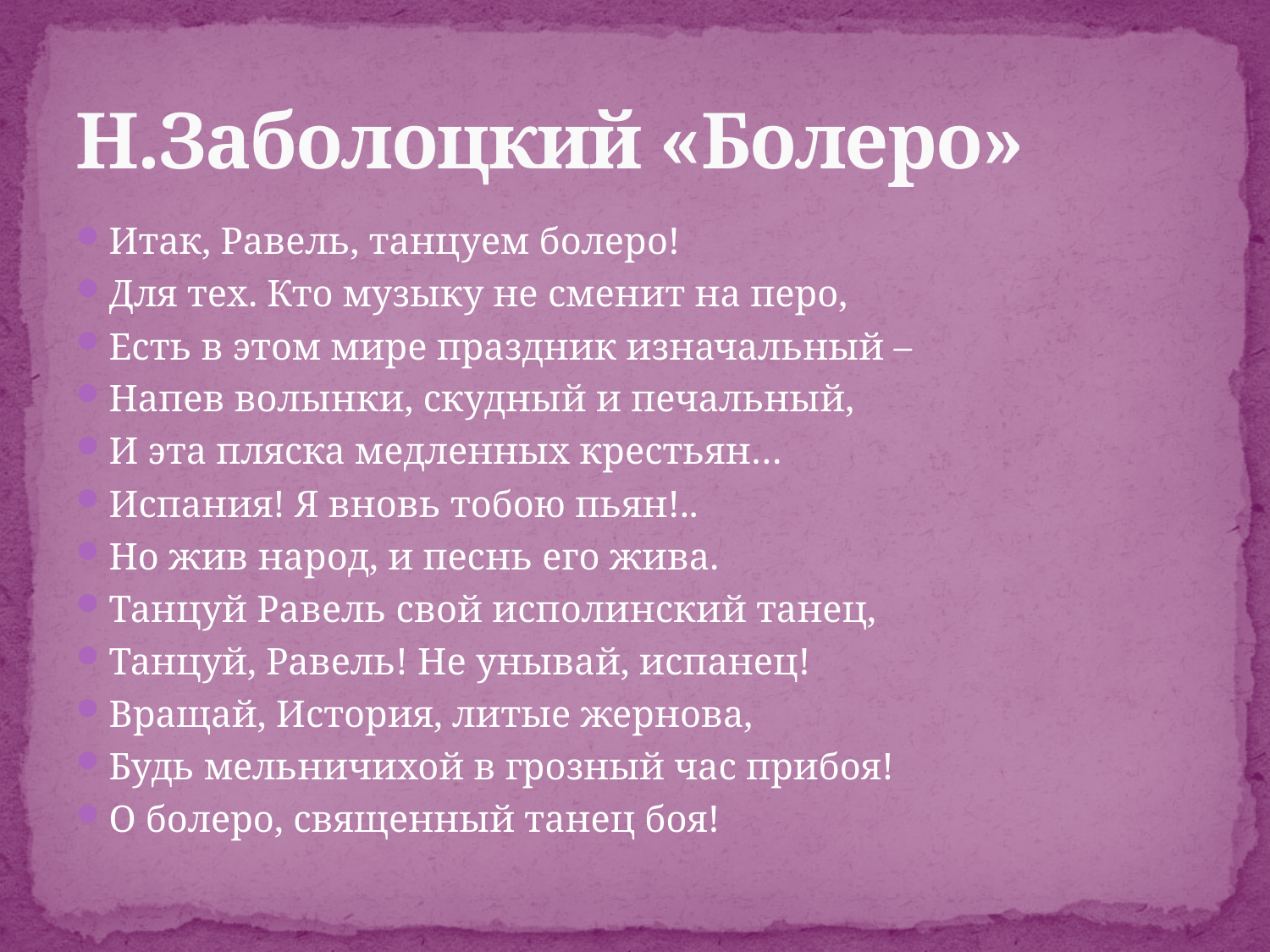

# Н.Заболоцкий «Болеро»
Итак, Равель, танцуем болеро!
Для тех. Кто музыку не сменит на перо,
Есть в этом мире праздник изначальный –
Напев волынки, скудный и печальный,
И эта пляска медленных крестьян…
Испания! Я вновь тобою пьян!..
Но жив народ, и песнь его жива.
Танцуй Равель свой исполинский танец,
Танцуй, Равель! Не унывай, испанец!
Вращай, История, литые жернова,
Будь мельничихой в грозный час прибоя!
О болеро, священный танец боя!